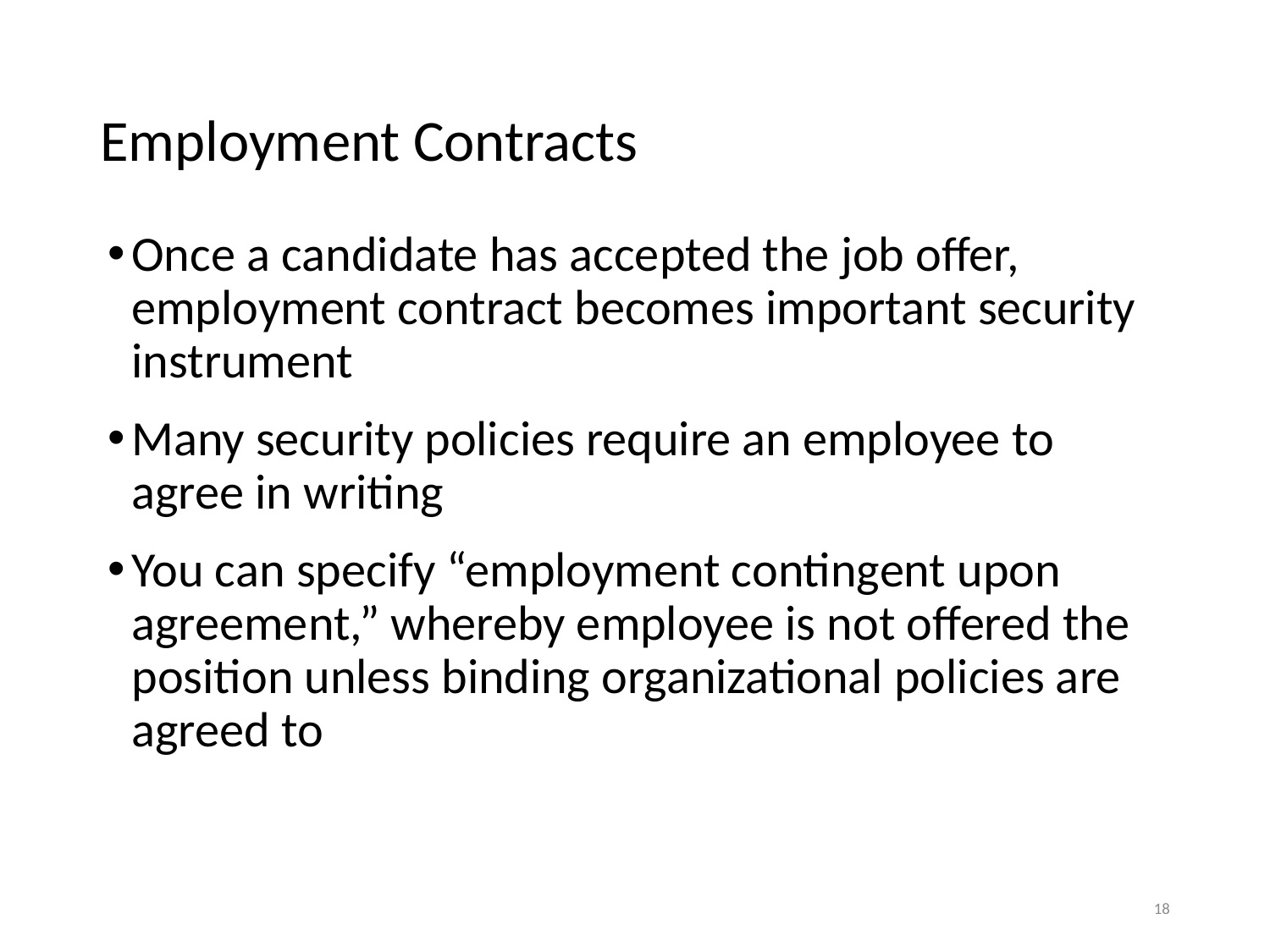

# Employment Contracts
Once a candidate has accepted the job offer, employment contract becomes important security instrument
Many security policies require an employee to agree in writing
You can specify “employment contingent upon agreement,” whereby employee is not offered the position unless binding organizational policies are agreed to
18